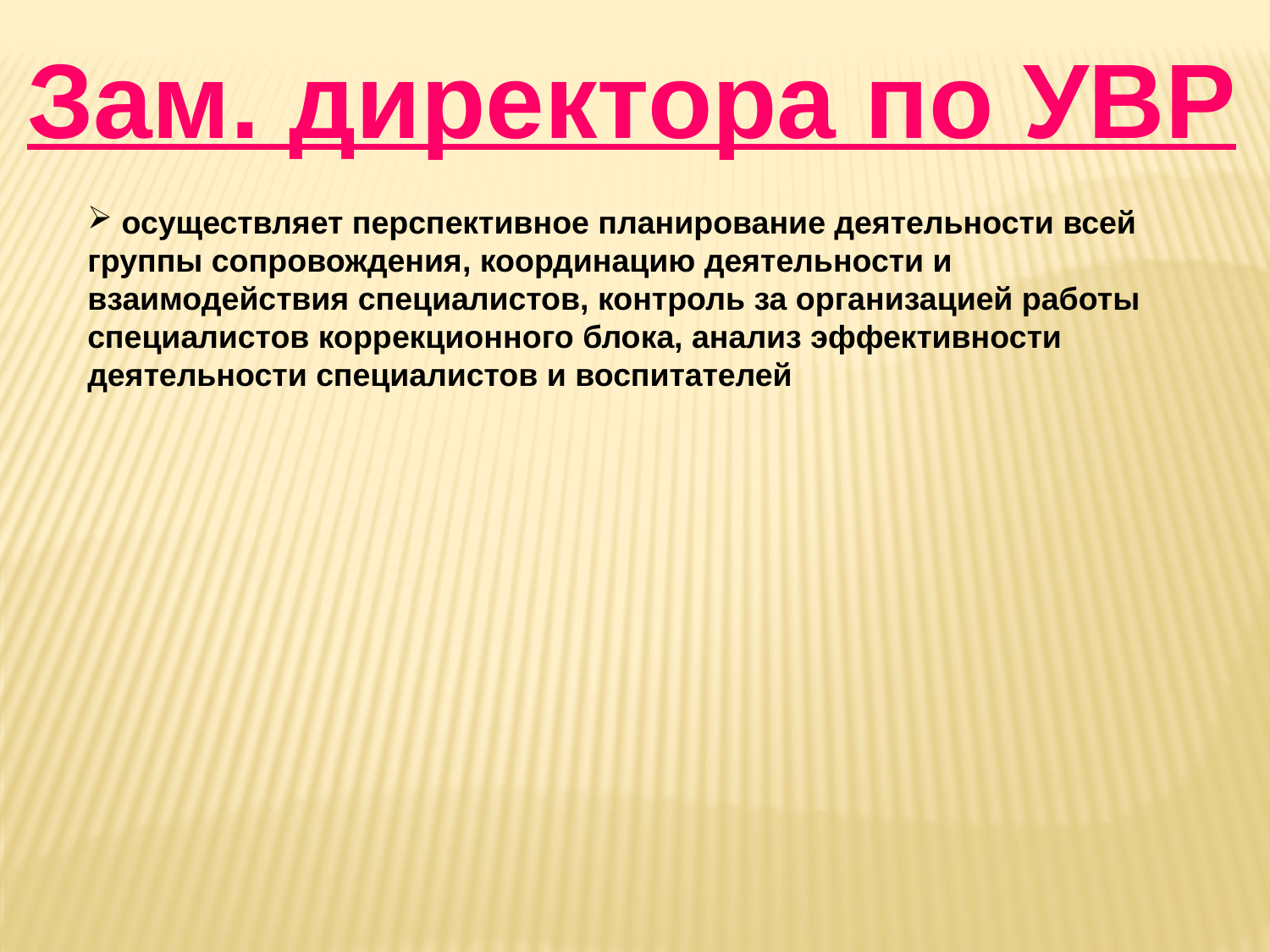

Зам. директора по УВР
 осуществляет перспективное планирование деятельности всей группы сопровождения, координацию деятельности и взаимодействия специалистов, контроль за организацией работы специалистов коррекционного блока, анализ эффективности деятельности специалистов и воспитателей